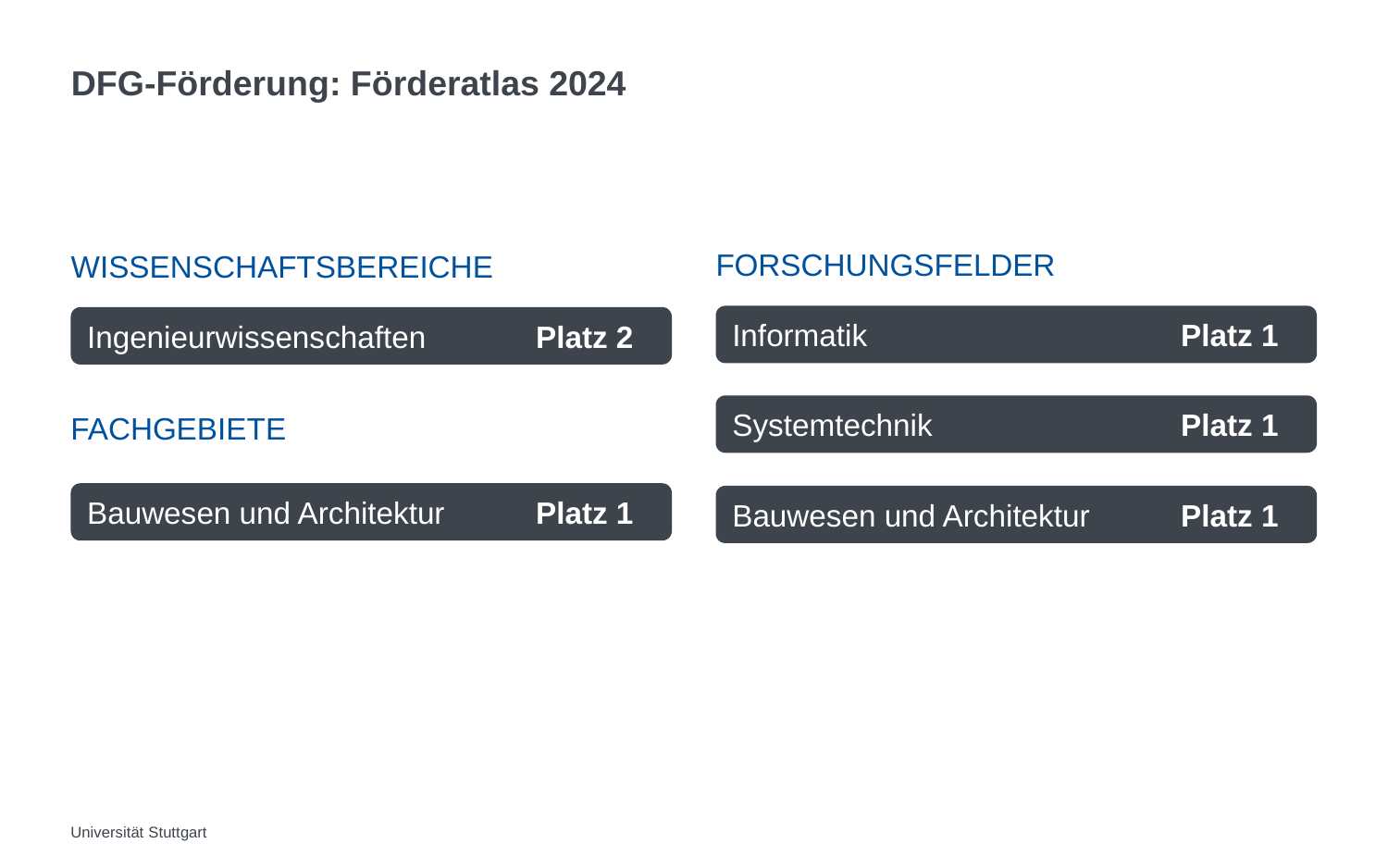

# DFG-Förderung: Förderatlas 2024
Forschungsfelder
Wissenschaftsbereiche
Informatik	Platz 1
Ingenieurwissenschaften 	Platz 2
fachgebiete
Systemtechnik	Platz 1
Bauwesen und Architektur 	Platz 1
Bauwesen und Architektur	Platz 1
Universität Stuttgart